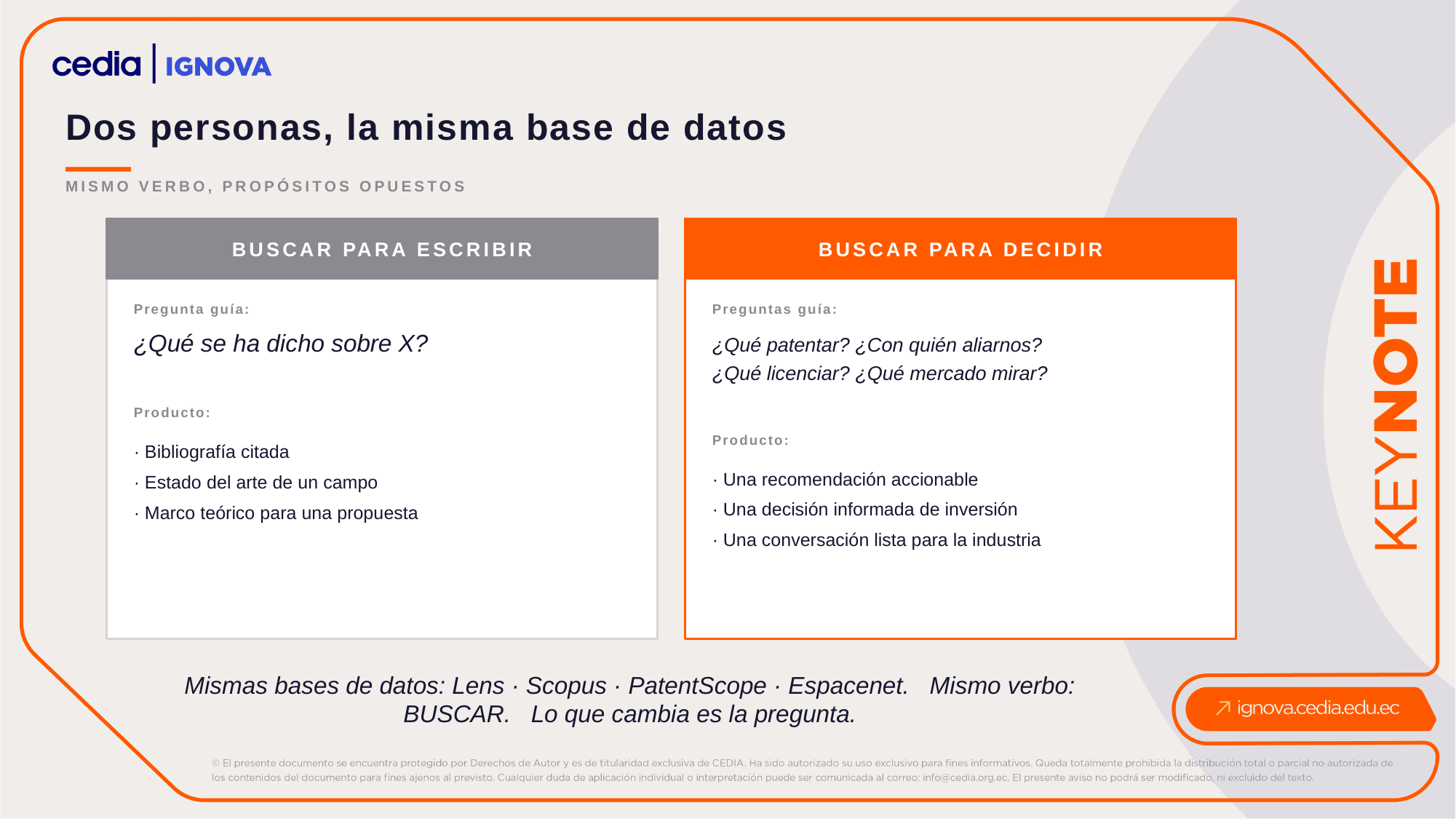

Dos personas, la misma base de datos

MISMO VERBO, PROPÓSITOS OPUESTOS

BUSCAR PARA ESCRIBIR

BUSCAR PARA DECIDIR
Pregunta guía:
Preguntas guía:
¿Qué se ha dicho sobre X?
¿Qué patentar? ¿Con quién aliarnos?
¿Qué licenciar? ¿Qué mercado mirar?
Producto:
· Bibliografía citada
· Estado del arte de un campo
· Marco teórico para una propuesta
Producto:
· Una recomendación accionable
· Una decisión informada de inversión
· Una conversación lista para la industria
Mismas bases de datos: Lens · Scopus · PatentScope · Espacenet.   Mismo verbo: BUSCAR.   Lo que cambia es la pregunta.